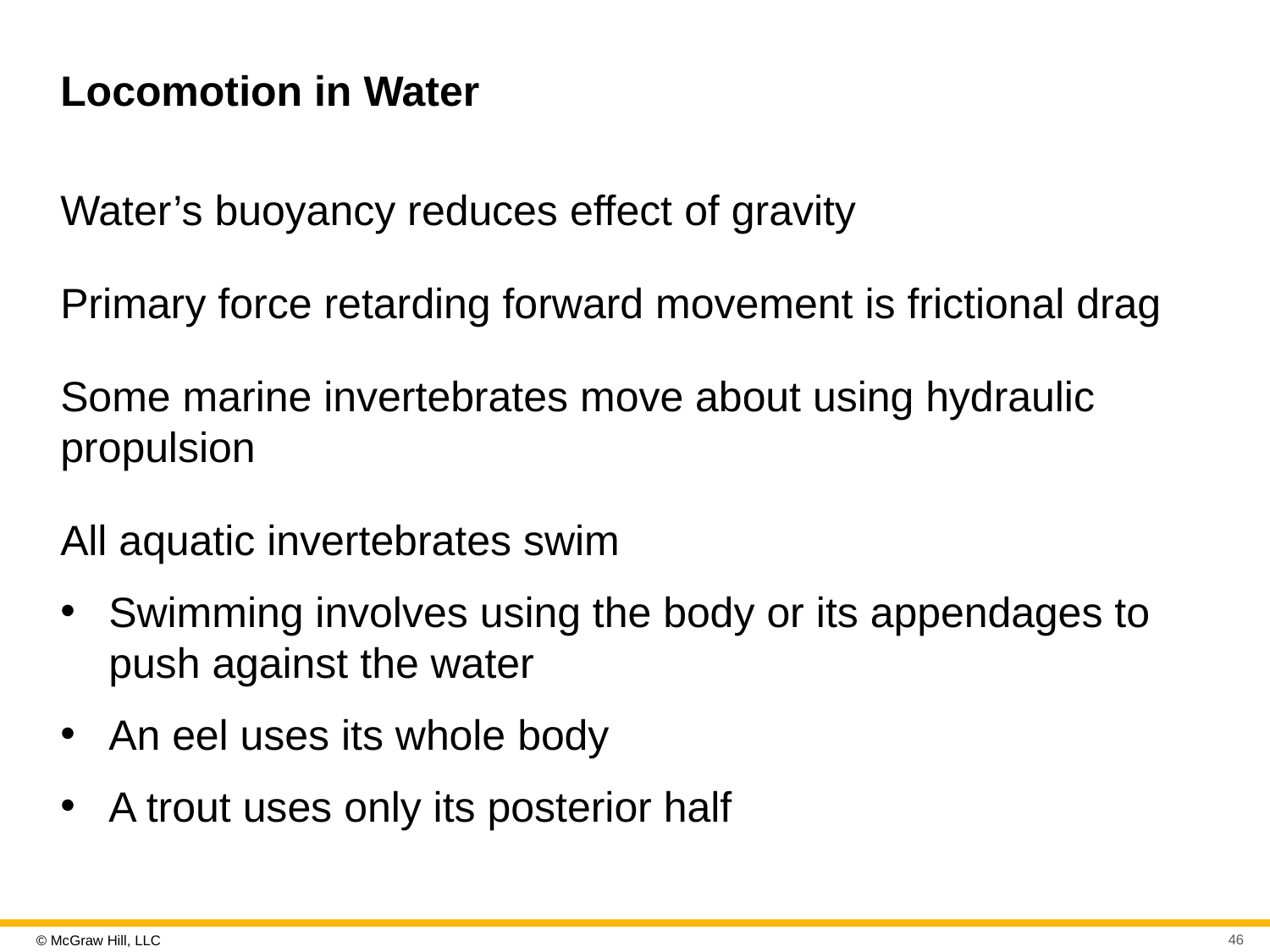

# Locomotion in Water
Water’s buoyancy reduces effect of gravity
Primary force retarding forward movement is frictional drag
Some marine invertebrates move about using hydraulic propulsion
All aquatic invertebrates swim
Swimming involves using the body or its appendages to push against the water
An eel uses its whole body
A trout uses only its posterior half
46